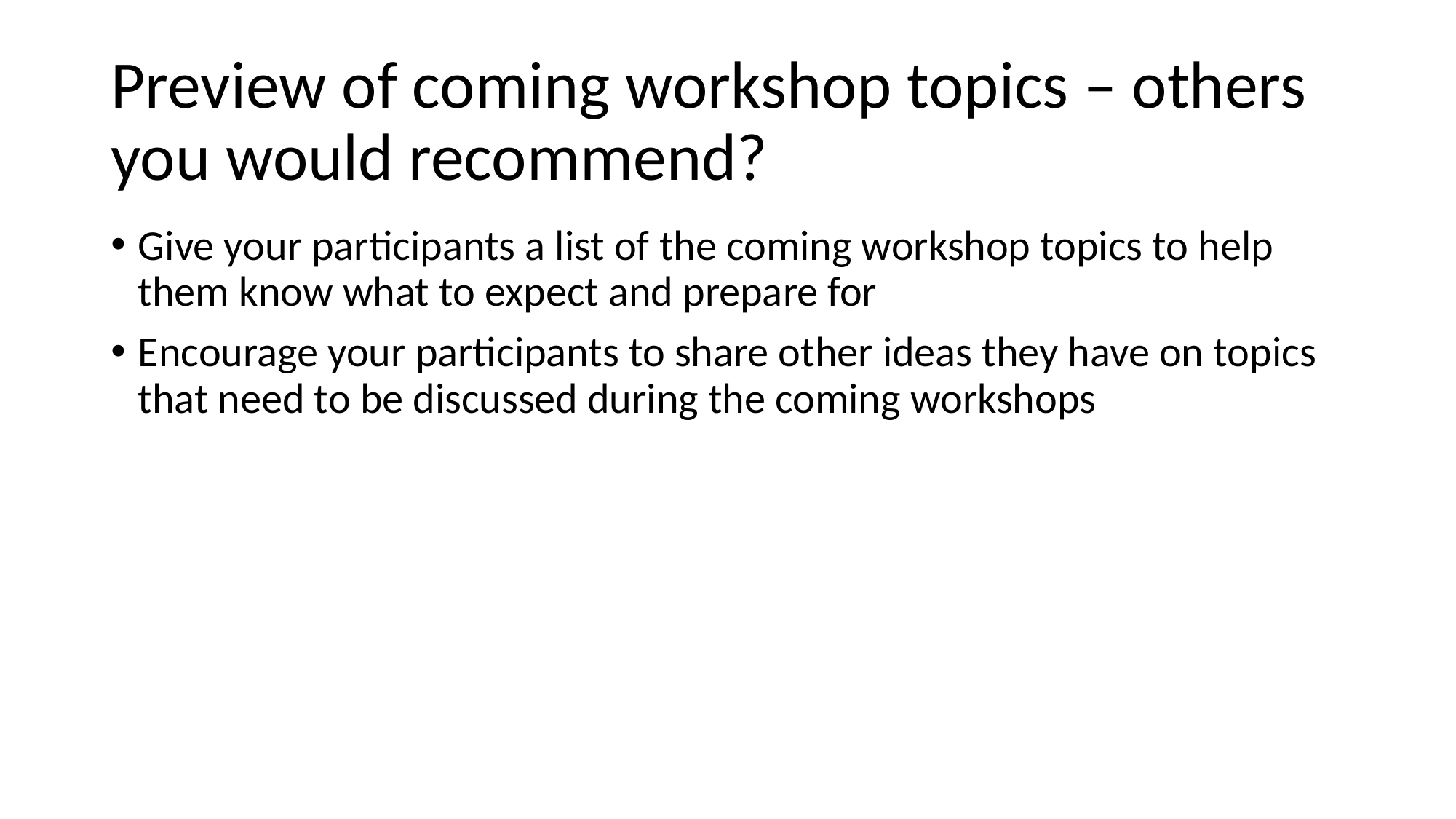

# Preview of coming workshop topics – others you would recommend?
Give your participants a list of the coming workshop topics to help them know what to expect and prepare for
Encourage your participants to share other ideas they have on topics that need to be discussed during the coming workshops